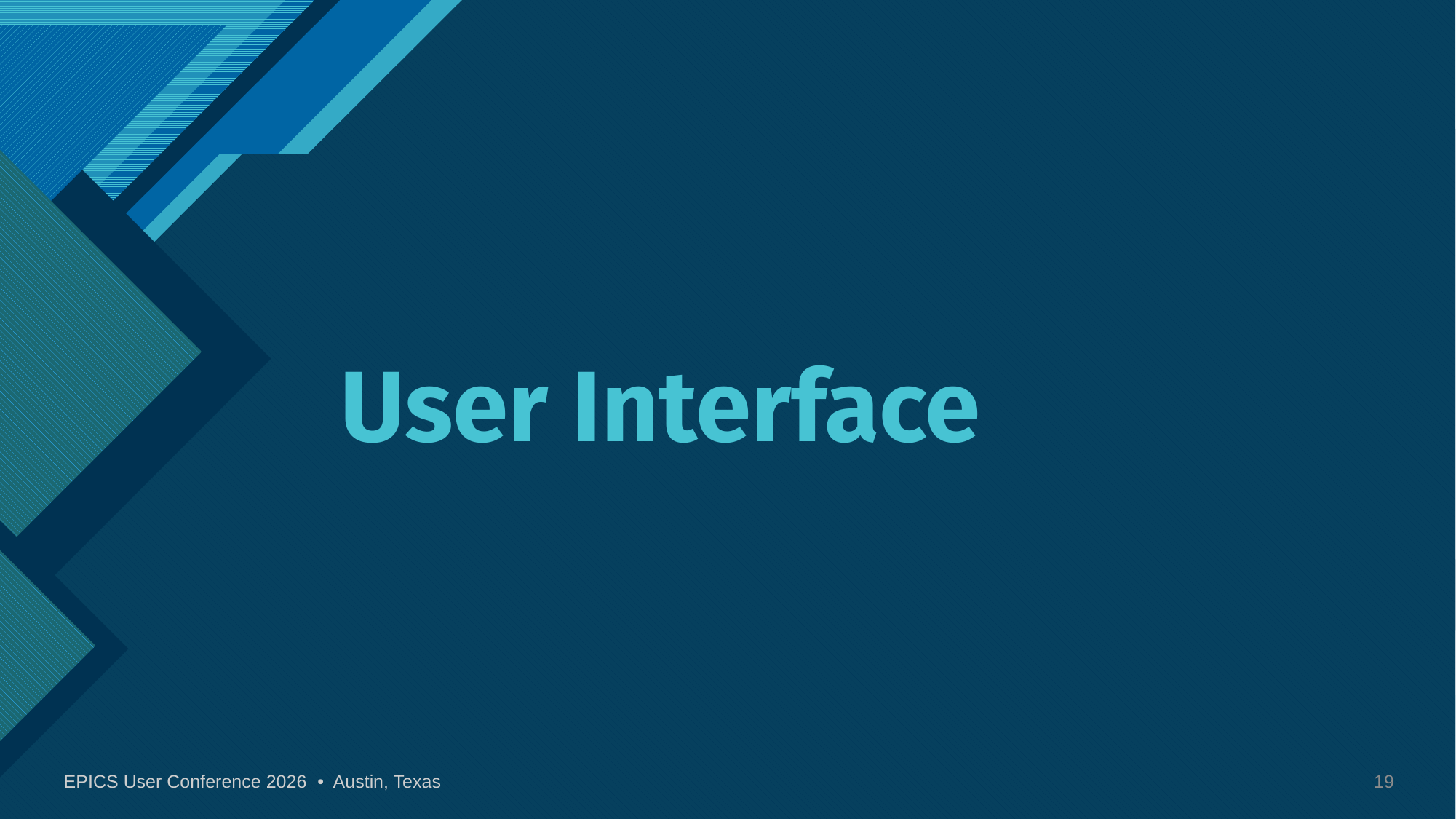

# User Interface

EPICS User Conference 2026  •  Austin, Texas
19